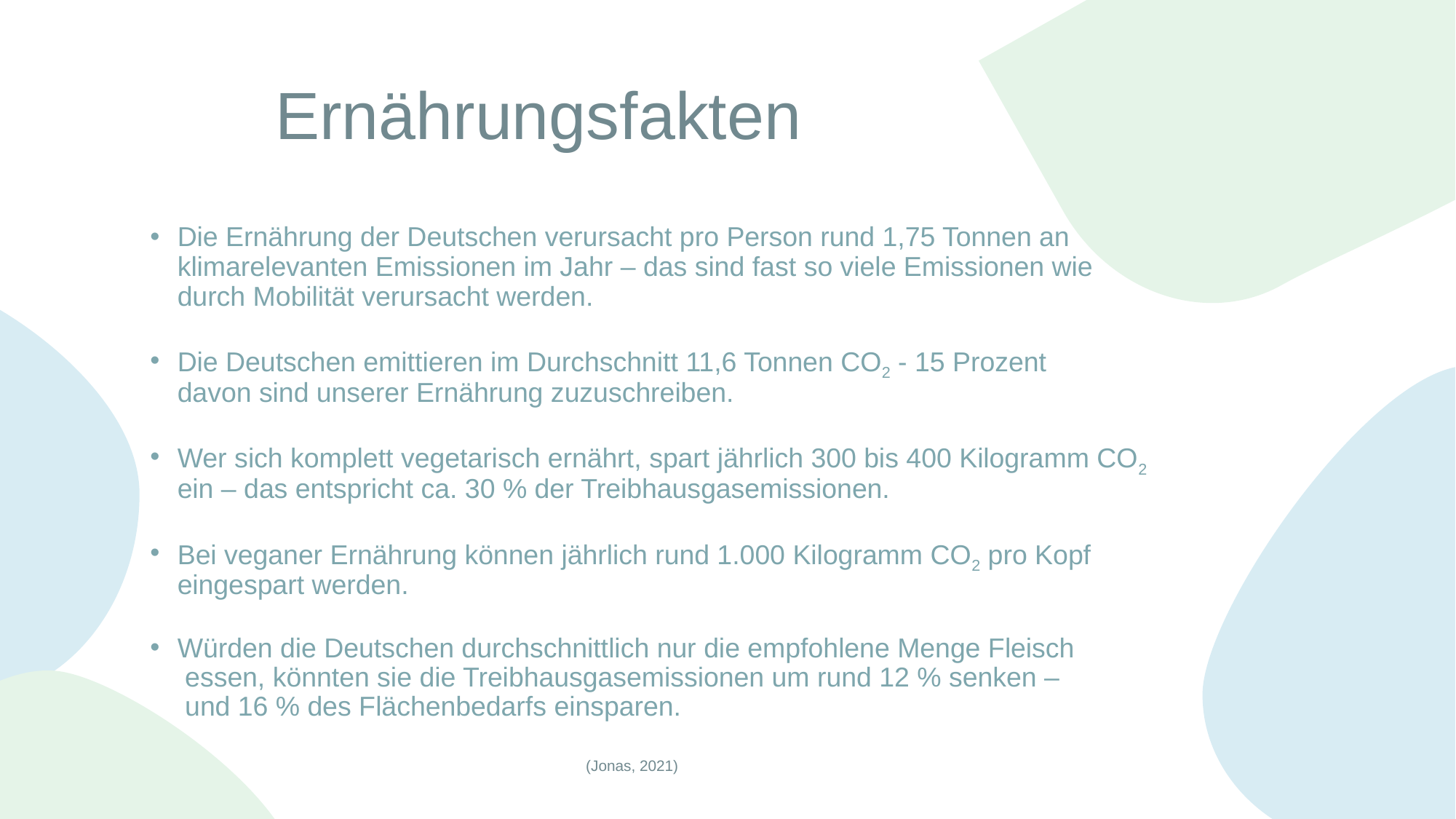

# Ernährungsfakten

Die Ernährung der Deutschen verursacht pro Person rund 1,75 Tonnen an
klimarelevanten Emissionen im Jahr – das sind fast so viele Emissionen wie
durch Mobilität verursacht werden.
Die Deutschen emittieren im Durchschnitt 11,6 Tonnen CO2 - 15 Prozent
davon sind unserer Ernährung zuzuschreiben.
Wer sich komplett vegetarisch ernährt, spart jährlich 300 bis 400 Kilogramm CO2
ein – das entspricht ca. 30 % der Treibhausgasemissionen.
Bei veganer Ernährung können jährlich rund 1.000 Kilogramm CO2 pro Kopf
eingespart werden.
Würden die Deutschen durchschnittlich nur die empfohlene Menge Fleisch
 essen, könnten sie die Treibhausgasemissionen um rund 12 % senken –
 und 16 % des Flächenbedarfs einsparen.

 (Jonas, 2021)
11